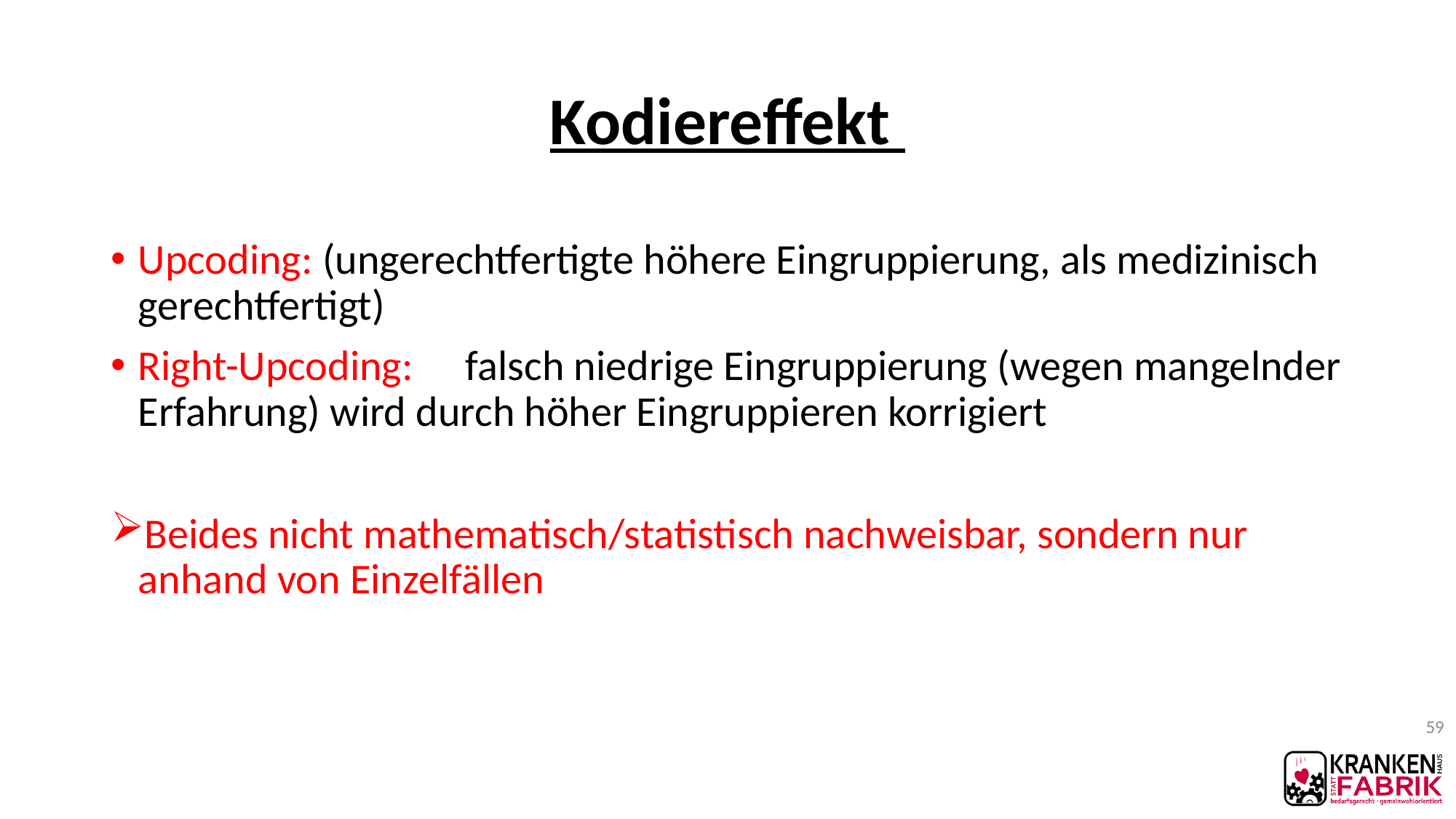

# Kodiereffekt
Upcoding: (ungerechtfertigte höhere Eingruppierung, als medizinisch gerechtfertigt)
Right-Upcoding: 	falsch niedrige Eingruppierung (wegen mangelnder Erfahrung) wird durch höher Eingruppieren korrigiert

Beides nicht mathematisch/statistisch nachweisbar, sondern nur anhand von Einzelfällen
59